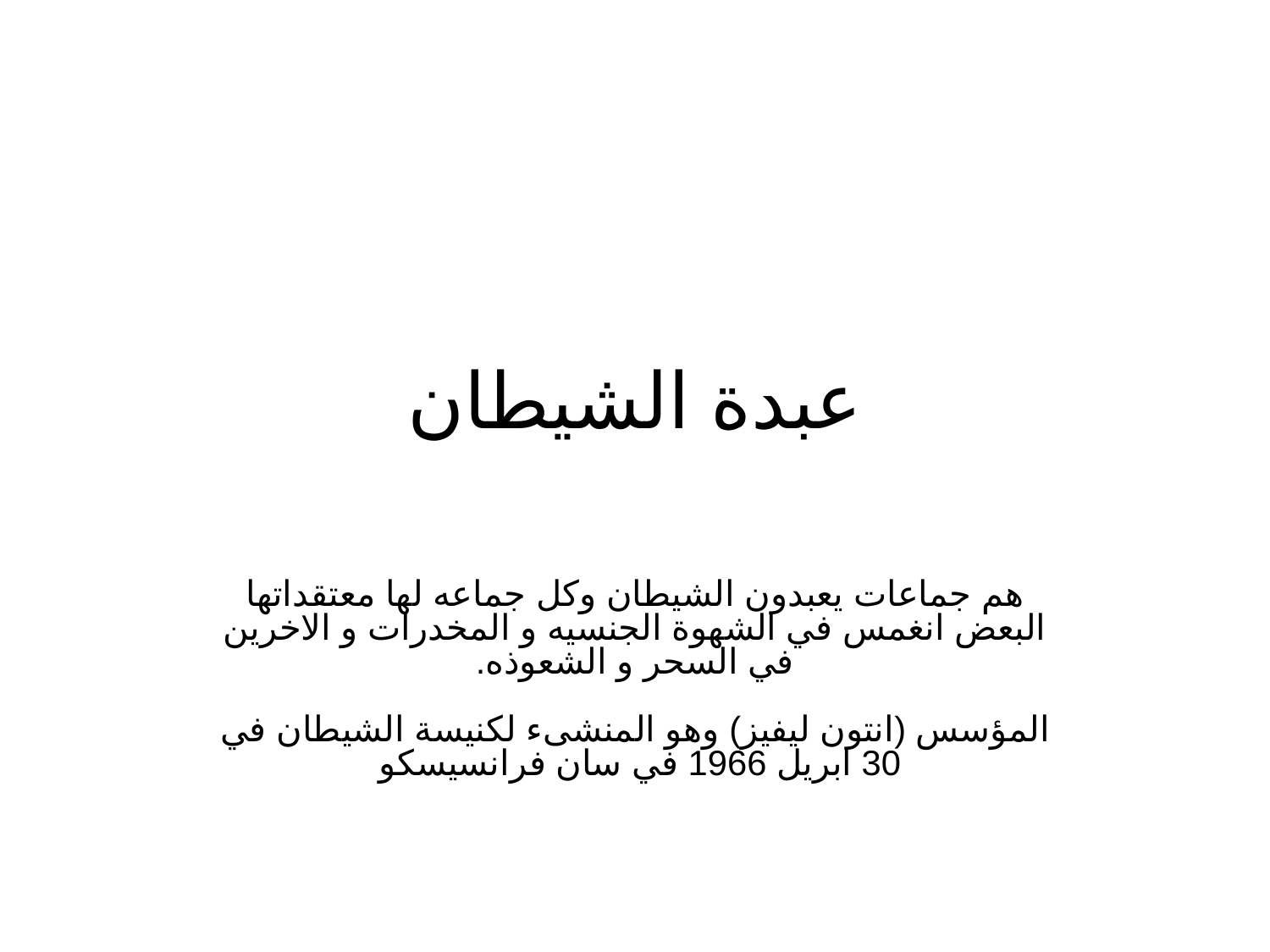

# عبدة الشيطان
هم جماعات يعبدون الشيطان وكل جماعه لها معتقداتها البعض انغمس في الشهوة الجنسيه و المخدرات و الاخرين في السحر و الشعوذه.
المؤسس (انتون ليفيز) وهو المنشىء لكنيسة الشيطان في 30 ابريل 1966 في سان فرانسيسكو